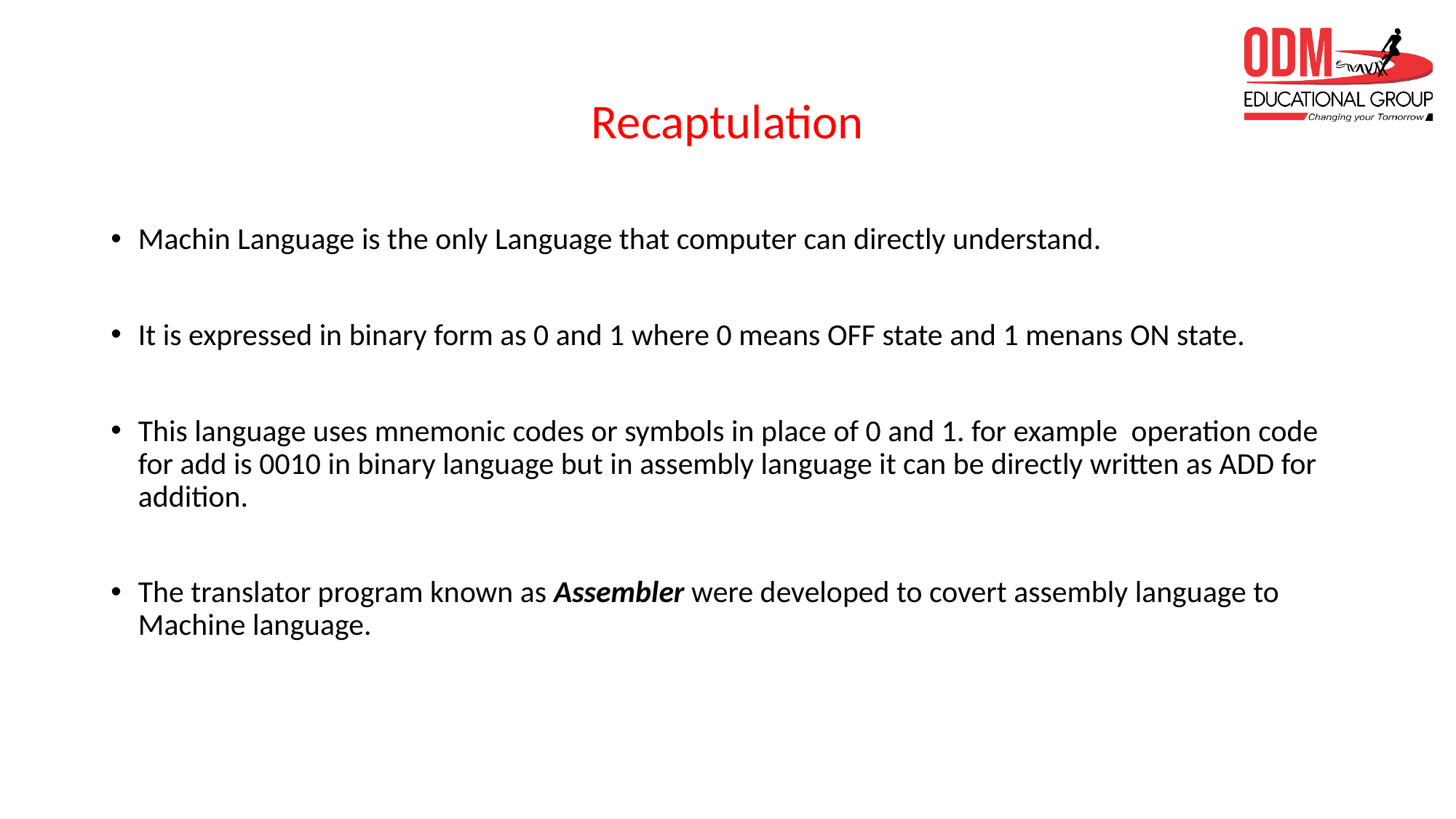

# Recaptulation
Machin Language is the only Language that computer can directly understand.

It is expressed in binary form as 0 and 1 where 0 means OFF state and 1 menans ON state.

This language uses mnemonic codes or symbols in place of 0 and 1. for example  operation code for add is 0010 in binary language but in assembly language it can be directly written as ADD for addition.

The translator program known as Assembler were developed to covert assembly language to Machine language.